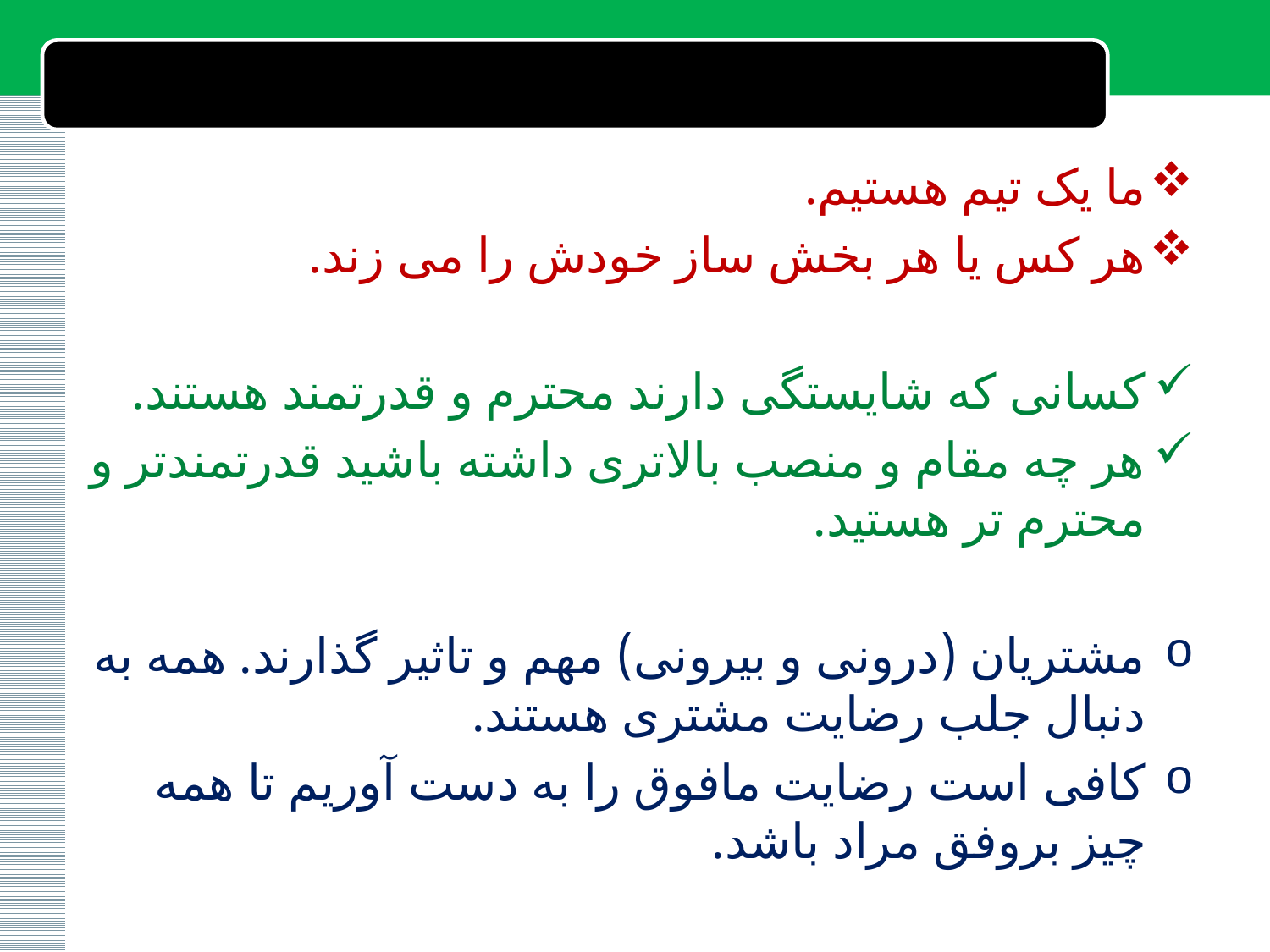

#
ما یک تیم هستیم.
هر کس یا هر بخش ساز خودش را می زند.

کسانی که شایستگی دارند محترم و قدرتمند هستند.
هر چه مقام و منصب بالاتری داشته باشید قدرتمندتر و محترم تر هستید.

مشتریان (درونی و بیرونی) مهم و تاثیر گذارند. همه به دنبال جلب رضایت مشتری هستند.
کافی است رضایت مافوق را به دست آوریم تا همه چیز بروفق مراد باشد.